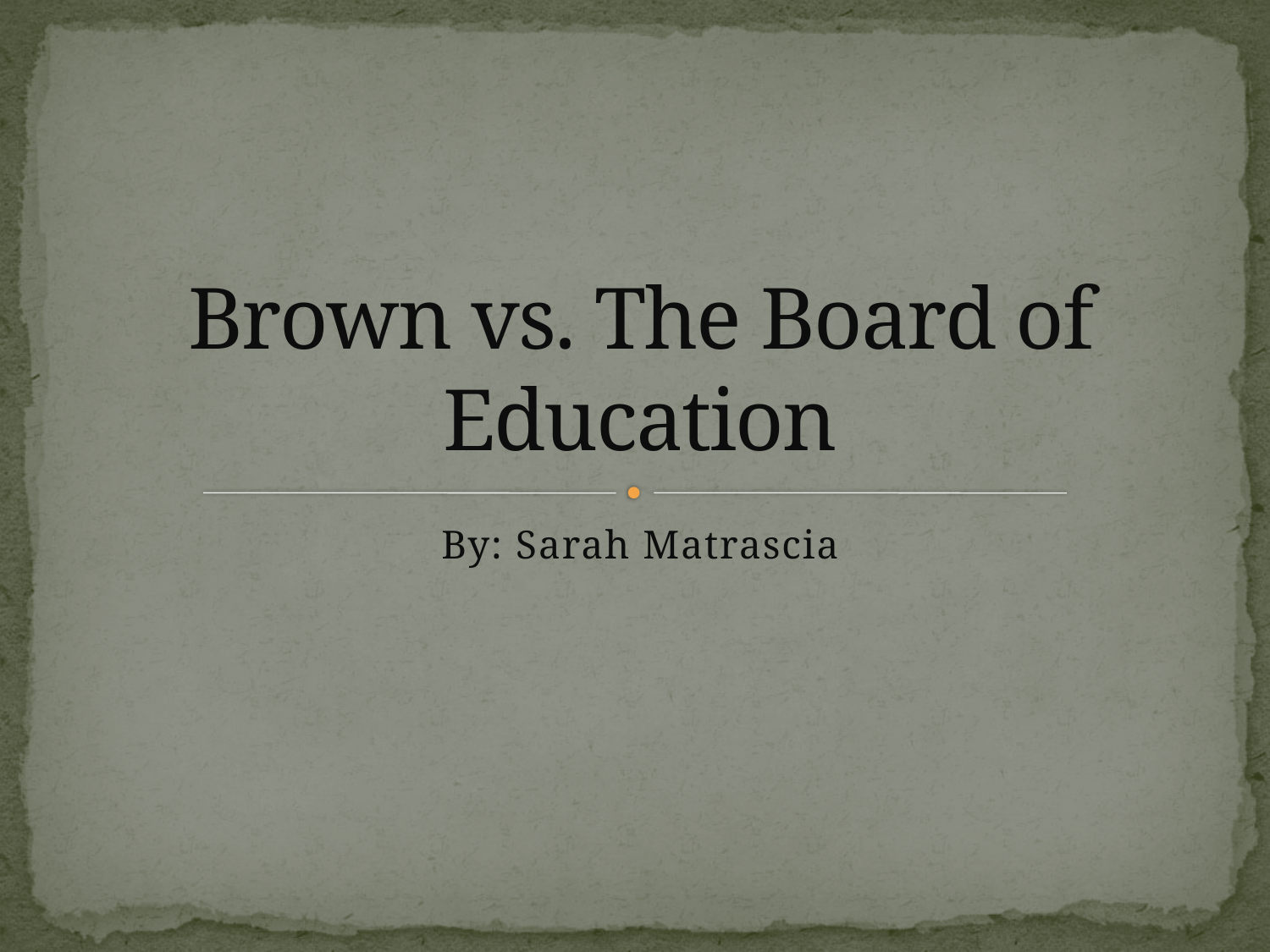

# Brown vs. The Board of Education
By: Sarah Matrascia